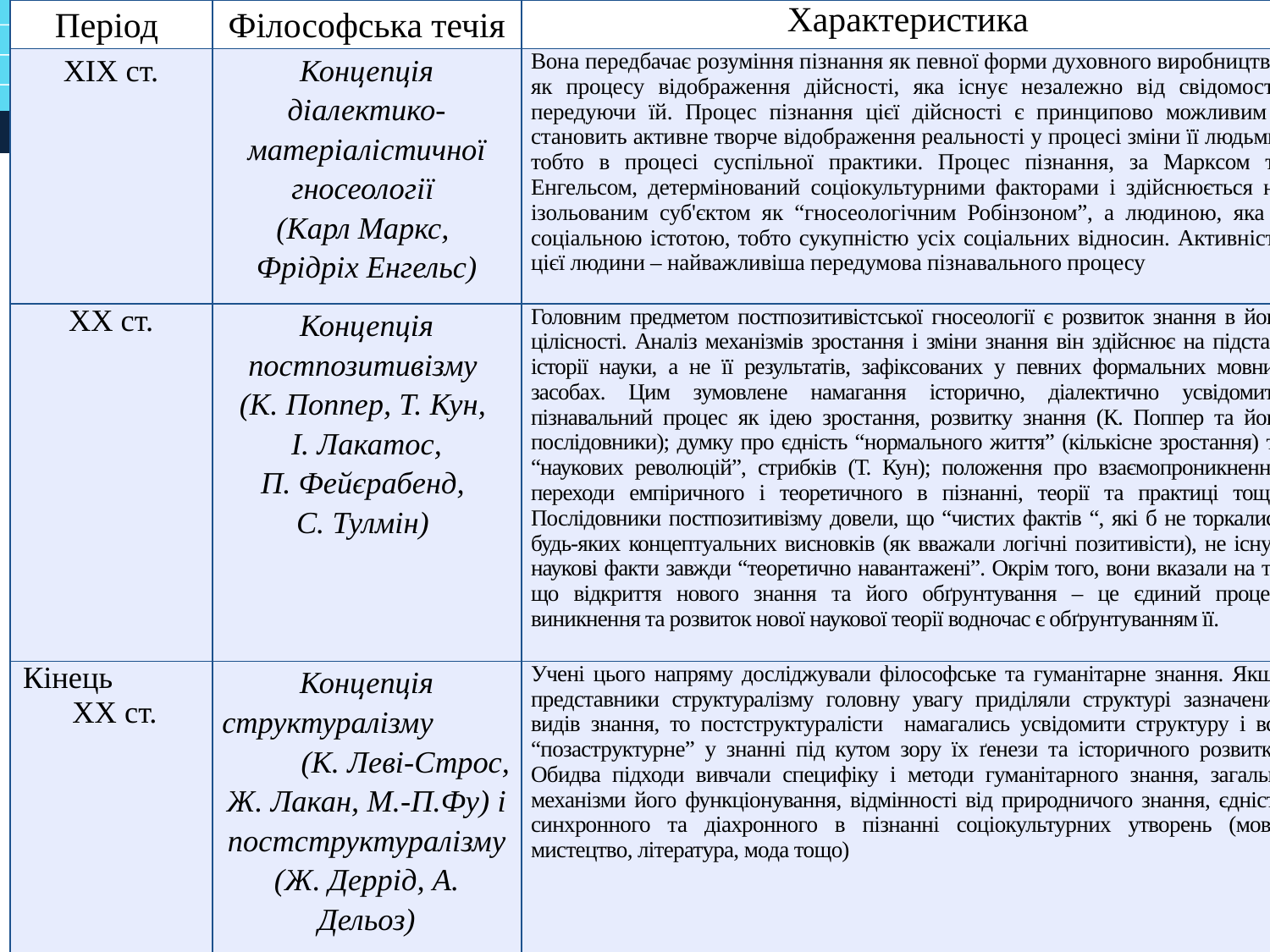

| Період | Філософська течія | Характеристика |
| --- | --- | --- |
| XIX ст. | Концепція діалектико-матеріалістичної гносеології (Карл Маркс, Фрідріх Енгельс) | Вона передбачає розуміння пізнання як певної форми духовного виробництва, як процесу відображення дійсності, яка існує незалежно від свідомості, передуючи їй. Процес пізнання цієї дійсності є принципово можливим і становить активне творче відображення реальності у процесі зміни її людьми, тобто в процесі суспільної практики. Процес пізнання, за Марксом та Енгельсом, детермінований соціокультурними факторами і здійснюється не ізольованим суб'єктом як “гносеологічним Робінзоном”, а людиною, яка є соціальною істотою, тобто сукупністю усіх соціальних відносин. Активність цієї людини – найважливіша передумова пізнавального процесу |
| XX ст. | Концепція постпозитивізму (К. Поппер, Т. Кун, І. Лакатос, П. Фейєрабенд, С. Тулмін) | Головним предметом постпозитивістської гносеології є розвиток знання в його цілісності. Аналіз механізмів зростання і зміни знання він здійснює на підставі історії науки, а не її результатів, зафіксованих у певних формальних мовних засобах. Цим зумовлене намагання історично, діалектично усвідомити пізнавальний процес як ідею зростання, розвитку знання (К. Поппер та його послідовники); думку про єдність “нормального життя” (кількісне зростання) та “наукових революцій”, стрибків (Т. Кун); положення про взаємопроникнення, переходи емпіричного і теоретичного в пізнанні, теорії та практиці тощо. Послідовники постпозитивізму довели, що “чистих фактів “, які б не торкалися будь-яких концептуальних висновків (як вважали логічні позитивісти), не існує, наукові факти завжди “теоретично навантажені”. Окрім того, вони вказали на те, що відкриття нового знання та його обґрунтування – це єдиний процес: виникнення та розвиток нової наукової теорії водночас є обґрунтуванням її. |
| Кінець ХХ ст. | Концепція структуралізму (К. Леві-Строс, Ж. Лакан, М.-П.Фу) і постструктуралізму (Ж. Деррід, А. Дельоз) | Учені цього напряму досліджували філософське та гуманітарне знання. Якщо представники структуралізму головну увагу приділяли структурі зазначених видів знання, то постструктуралісти намагались усвідомити структуру і все “позаструктурне” у знанні під кутом зору їх ґенези та історичного розвитку. Обидва підходи вивчали специфіку і методи гуманітарного знання, загальні механізми його функціонування, відмінності від природничого знання, єдність синхронного та діахронного в пізнанні соціокультурних утворень (мова, мистецтво, література, мода тощо) |